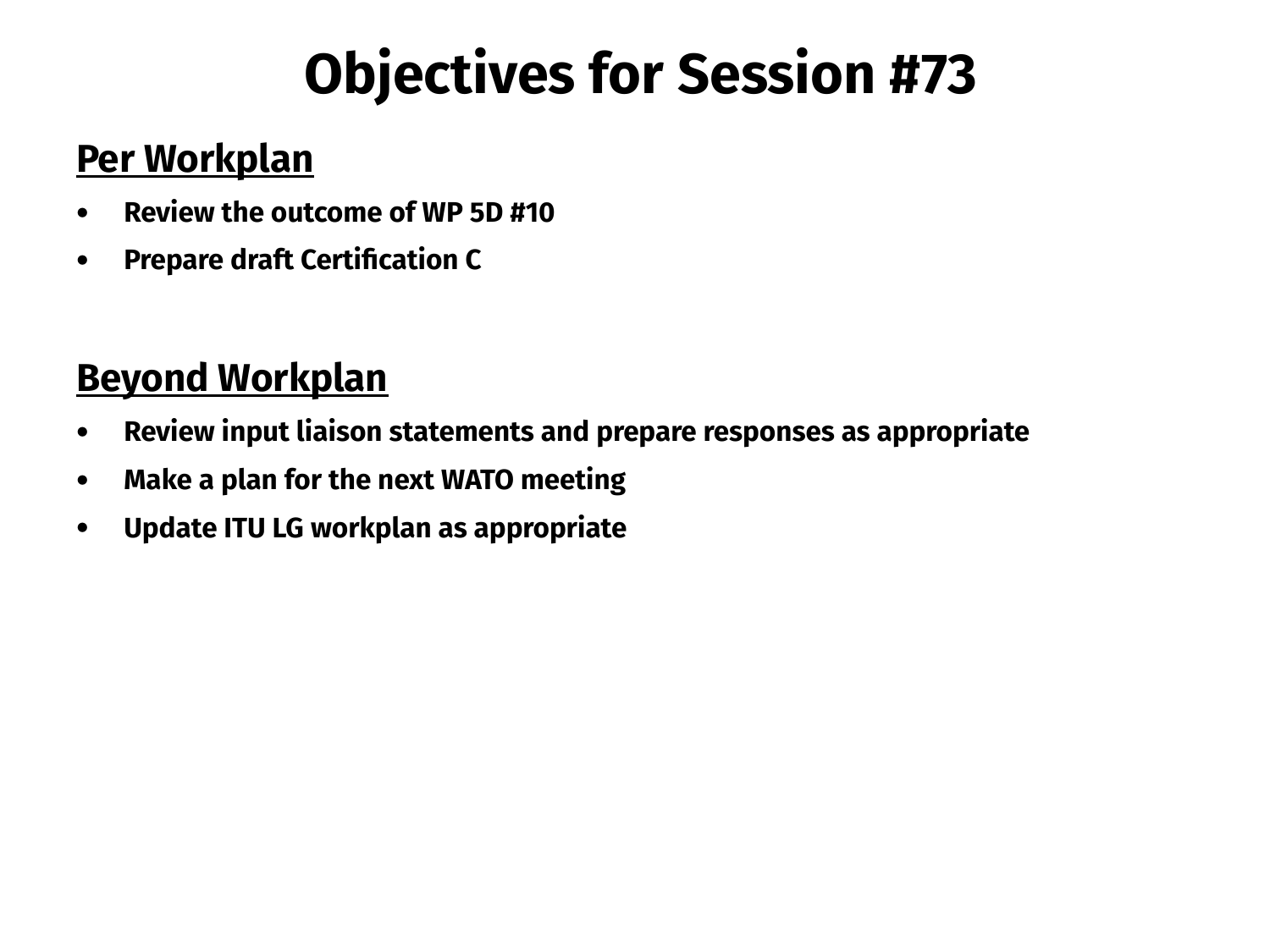

# Objectives for Session #73
Per Workplan
Review the outcome of WP 5D #10
Prepare draft Certification C

Beyond Workplan
Review input liaison statements and prepare responses as appropriate
Make a plan for the next WATO meeting
Update ITU LG workplan as appropriate